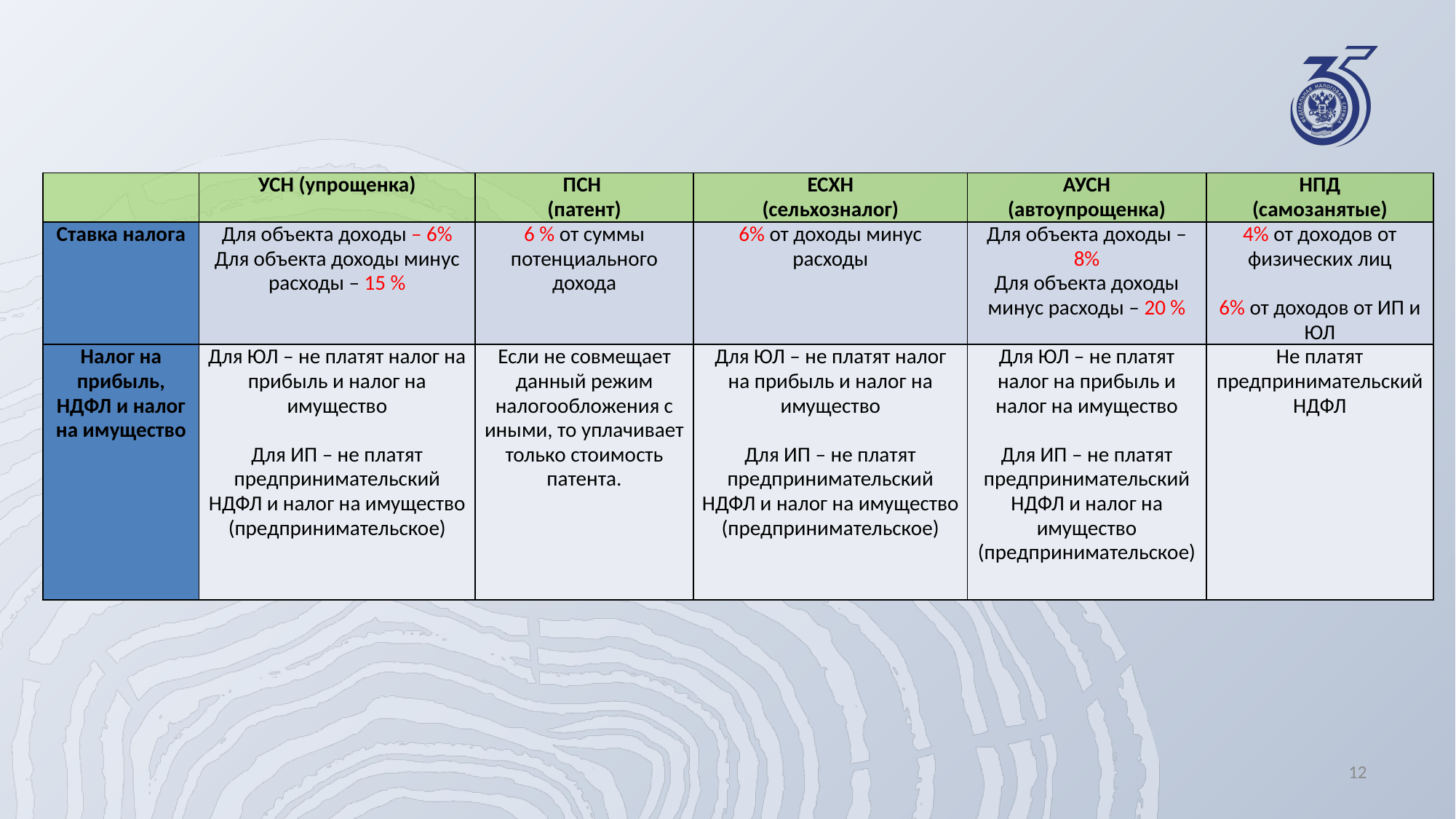

|  | УСН (упрощенка) | ПСН (патент) | ЕСХН (сельхозналог) | АУСН (автоупрощенка) | НПД (самозанятые) |
| --- | --- | --- | --- | --- | --- |
| Ставка налога | Для объекта доходы – 6% Для объекта доходы минус расходы – 15 % | 6 % от суммы потенциального дохода | 6% от доходы минус расходы | Для объекта доходы – 8% Для объекта доходы минус расходы – 20 % | 4% от доходов от физических лиц   6% от доходов от ИП и ЮЛ |
| Налог на прибыль, НДФЛ и налог на имущество | Для ЮЛ – не платят налог на прибыль и налог на имущество   Для ИП – не платят предпринимательский НДФЛ и налог на имущество (предпринимательское) | Если не совмещает данный режим налогообложения с иными, то уплачивает только стоимость патента. | Для ЮЛ – не платят налог на прибыль и налог на имущество   Для ИП – не платят предпринимательский НДФЛ и налог на имущество (предпринимательское) | Для ЮЛ – не платят налог на прибыль и налог на имущество   Для ИП – не платят предпринимательский НДФЛ и налог на имущество (предпринимательское) | Не платят предпринимательский НДФЛ |
12